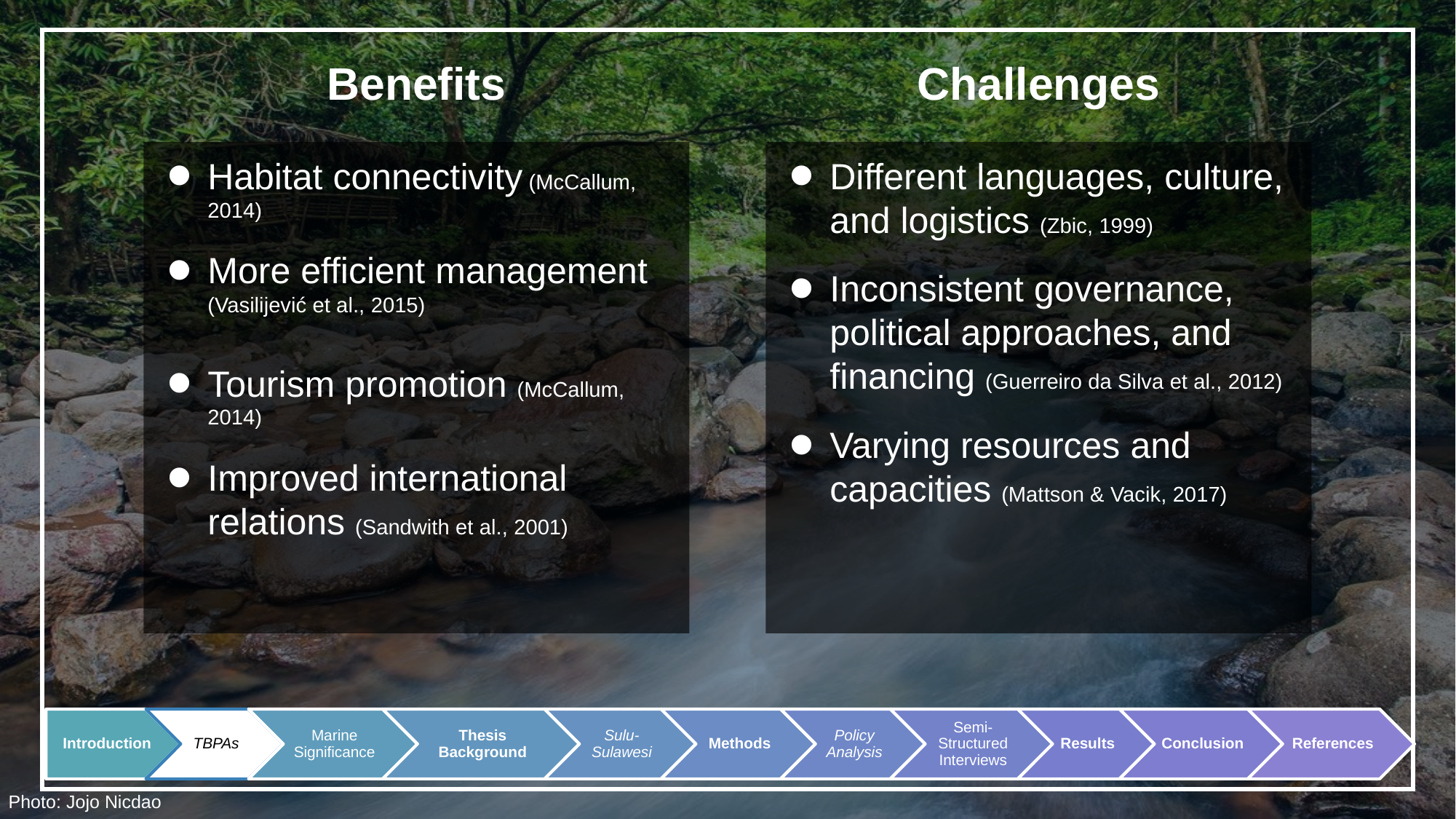

# Benefits
Challenges
Habitat connectivity (McCallum, 2014)

More efficient management (Vasilijević et al., 2015)

Tourism promotion (McCallum, 2014)

Improved international relations (Sandwith et al., 2001)
Different languages, culture, and logistics (Zbic, 1999)

Inconsistent governance, political approaches, and financing (Guerreiro da Silva et al., 2012)

Varying resources and capacities (Mattson & Vacik, 2017)

Introduction
TBPAs
Marine Significance
Thesis Background
Sulu-Sulawesi
Methods
Policy Analysis
Semi-Structured Interviews
Results
Conclusion
References
Photo: Jojo Nicdao